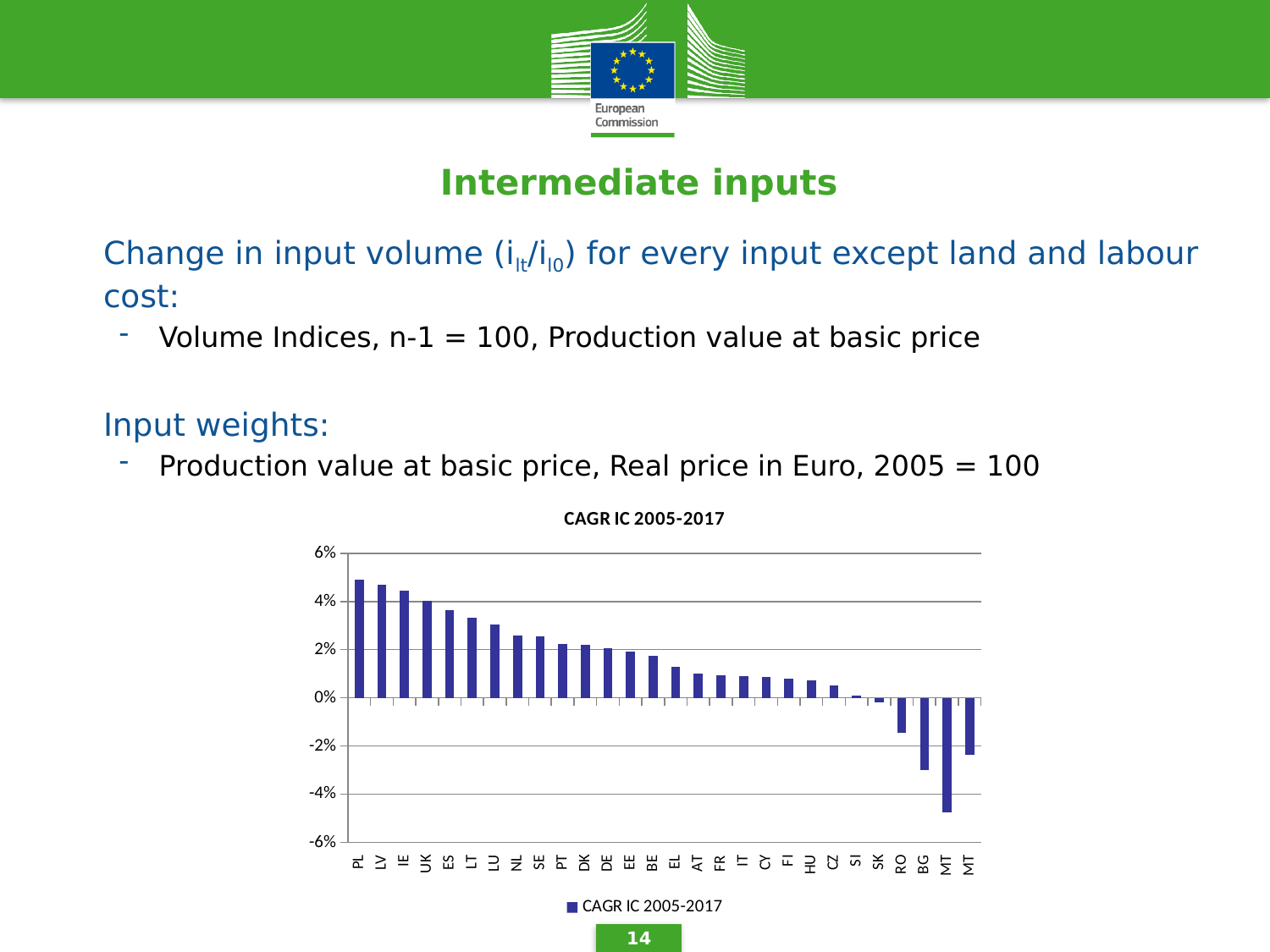

# Intermediate inputs
Change in input volume (ilt/il0) for every input except land and labour cost:
Volume Indices, n-1 = 100, Production value at basic price

Input weights:
Production value at basic price, Real price in Euro, 2005 = 100

### Chart:

| Category | CAGR IC 2005-2017 |
|---|---|
| PL | 0.04913331427039495 |
| LV | 0.04705262046537825 |
| IE | 0.044608624566992036 |
| UK | 0.04019244643545378 |
| ES | 0.03656565012392662 |
| LT | 0.033211072547529884 |
| LU | 0.030382245907845374 |
| NL | 0.025858115967618146 |
| SE | 0.025392095251236244 |
| PT | 0.022510247703752668 |
| DK | 0.022184832668807816 |
| DE | 0.020536996057412722 |
| EE | 0.019179154307639407 |
| BE | 0.017354718681536808 |
| EL | 0.013053874586931045 |
| AT | 0.010207219941633382 |
| FR | 0.009506705001376901 |
| IT | 0.00910869508843092 |
| CY | 0.008545764633089306 |
| FI | 0.007994509819022824 |
| HU | 0.007439771668439335 |
| CZ | 0.005005992710318594 |
| SI | 0.0009982195381572012 |
| SK | -0.0017255839915428339 |
| RO | -0.014648164511777252 |
| BG | -0.03002356331975875 |
| MT | -0.0475548662853727 |
| MT | -0.023581089223557682 |
14